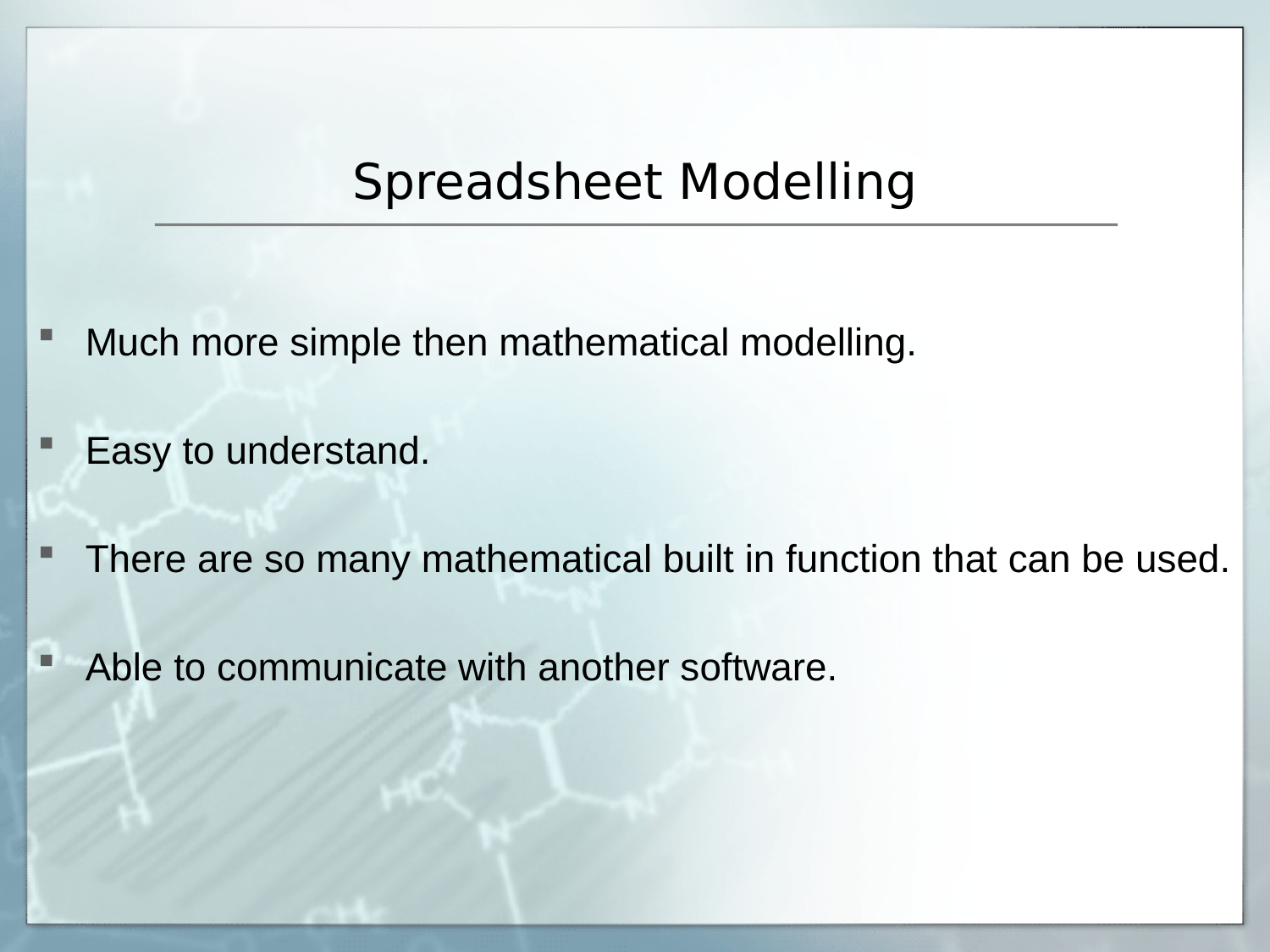

# Spreadsheet Modelling

Much more simple then mathematical modelling.

Easy to understand.

There are so many mathematical built in function that can be used.

Able to communicate with another software.